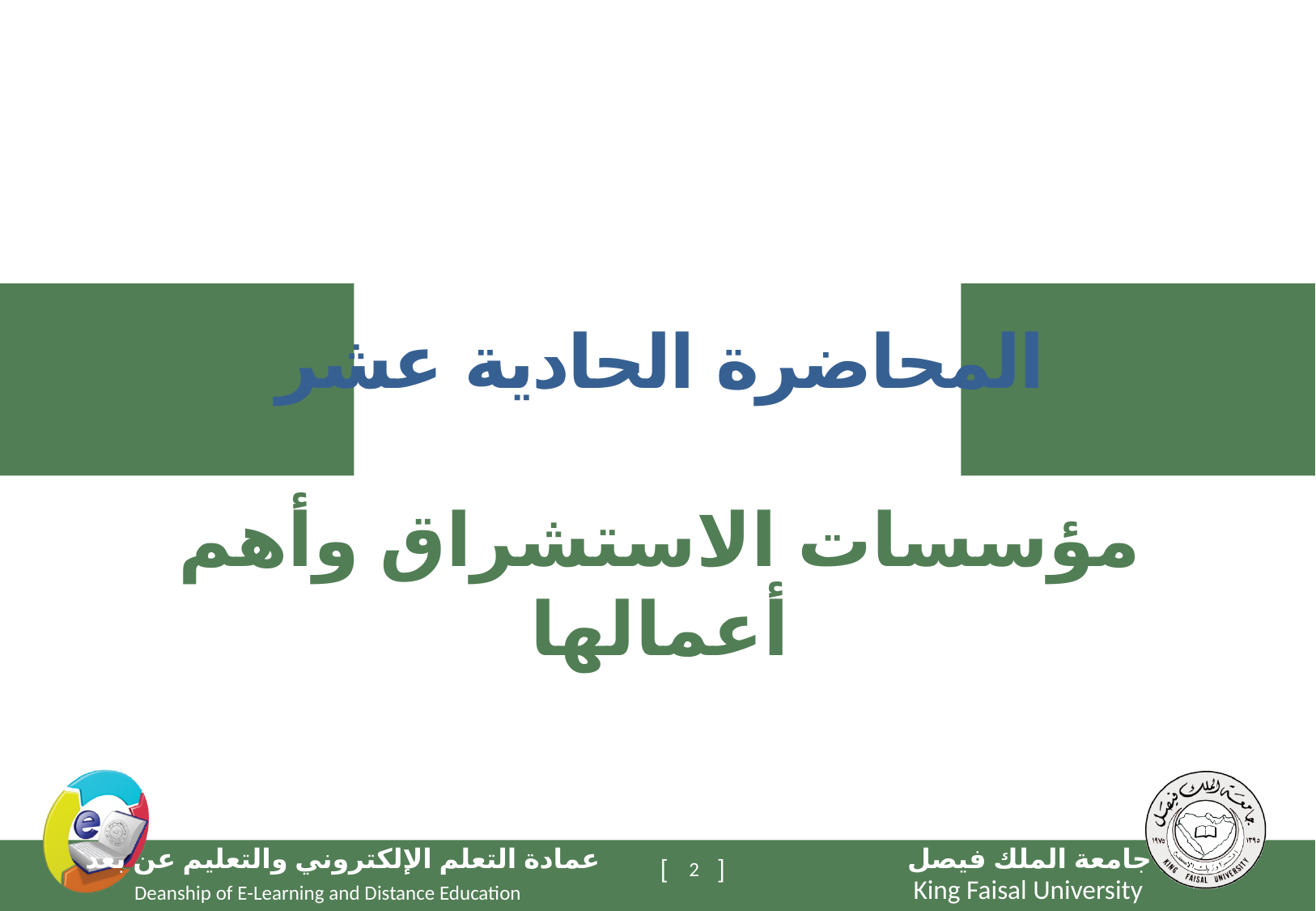

# المحاضرة الحادية عشر مؤسسات الاستشراق وأهم أعمالها
2